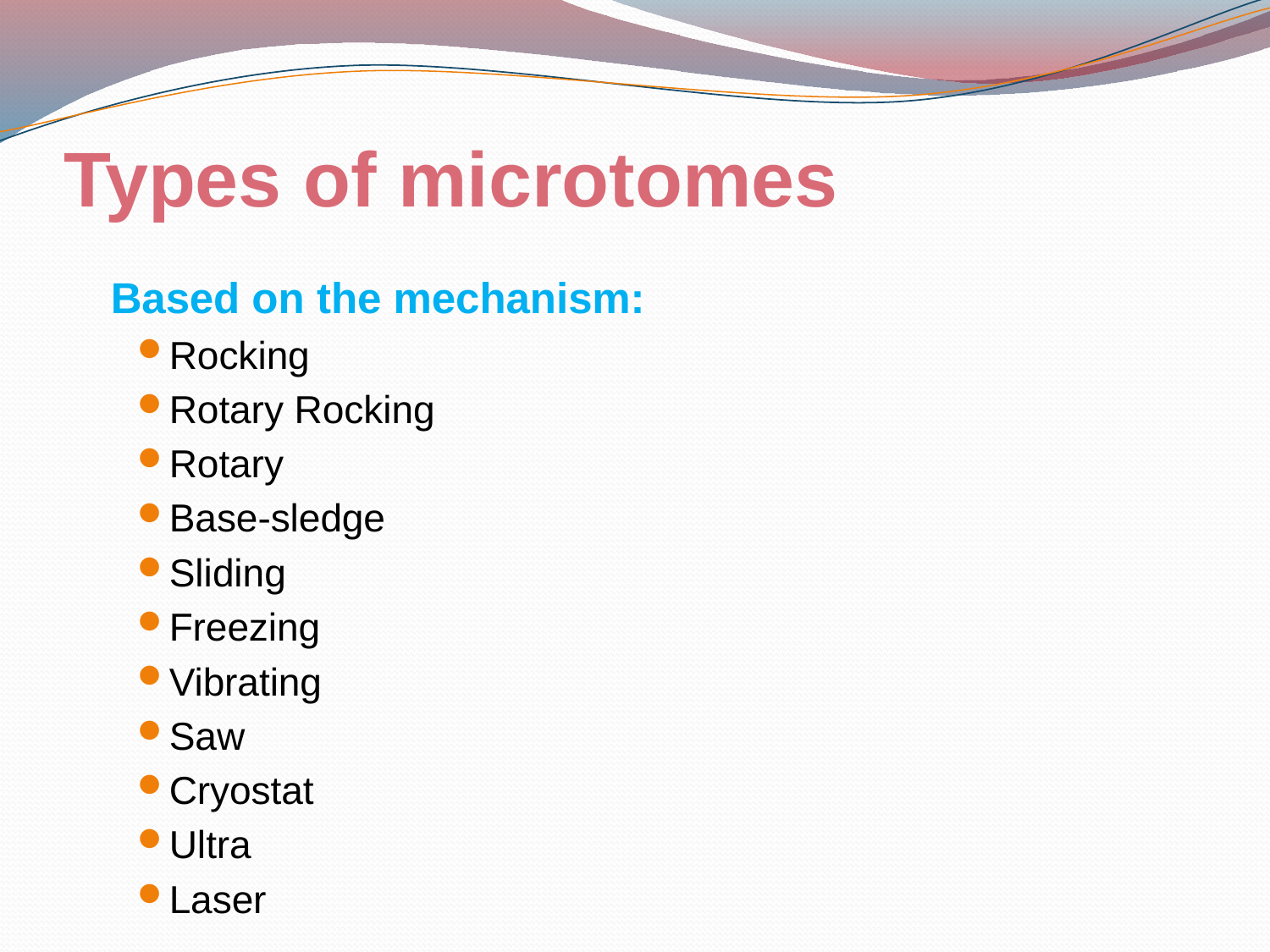

# Types of microtomes
  Based on the mechanism:
Rocking
Rotary Rocking
Rotary
Base-sledge
Sliding
Freezing
Vibrating
Saw
Cryostat
Ultra
Laser